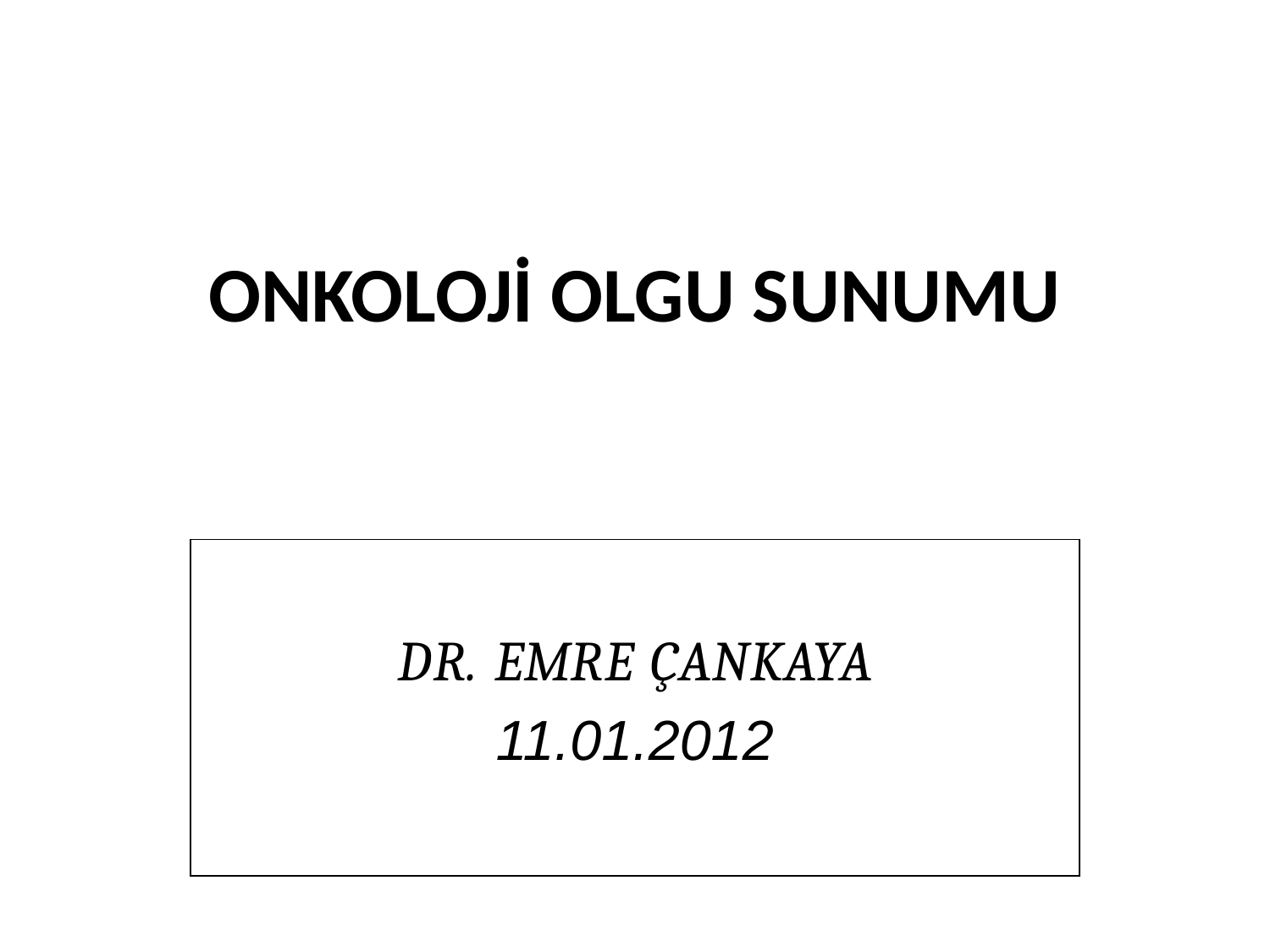

# ONKOLOJİ OLGU SUNUMU

DR. EMRE ÇANKAYA
11.01.2012